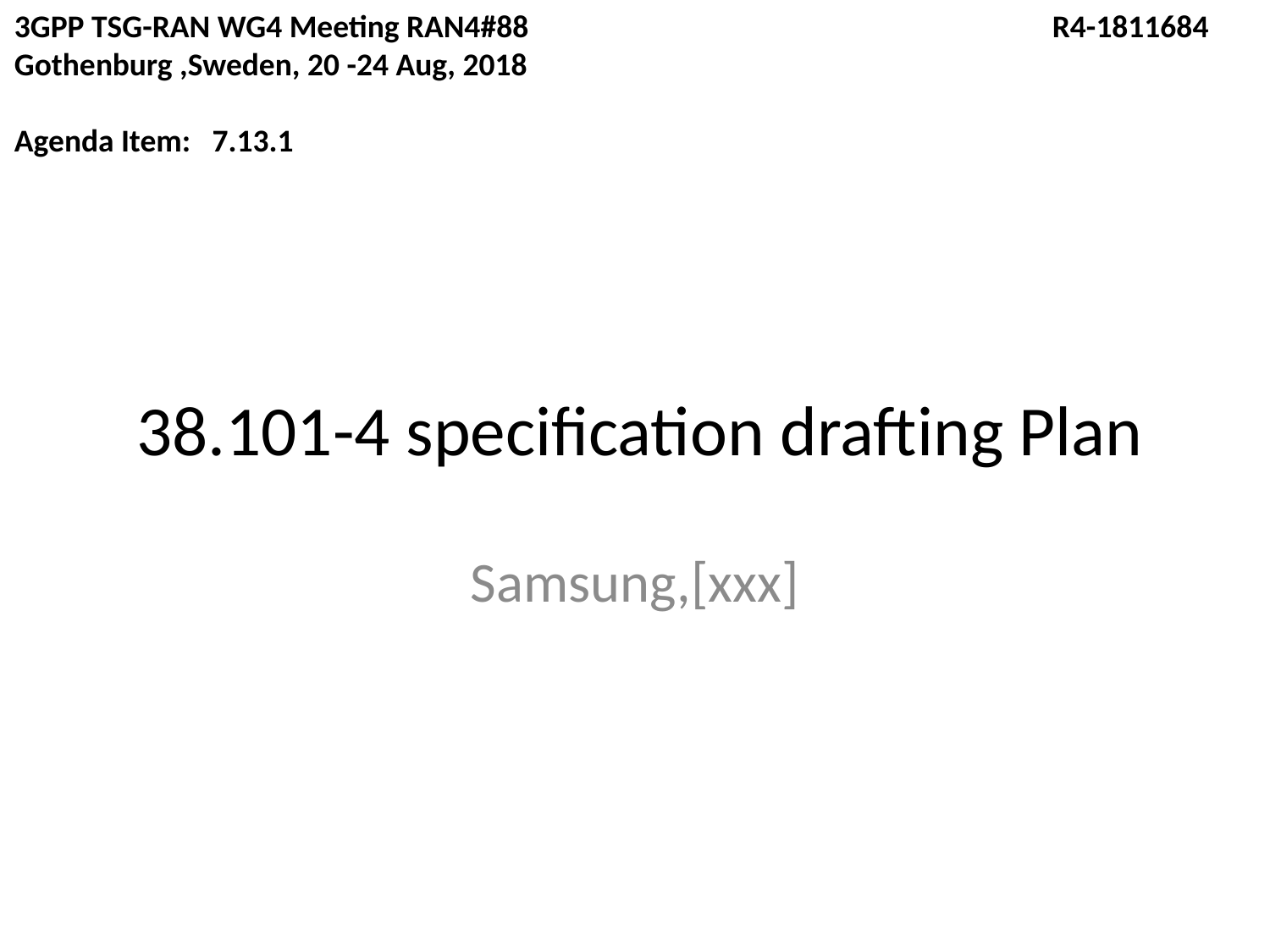

3GPP TSG-RAN WG4 Meeting RAN4#88                                                                         R4-1811684
Gothenburg ,Sweden, 20 -24 Aug, 2018

Agenda Item:   7.13.1
# 38.101-4 specification drafting Plan
Samsung,[xxx]